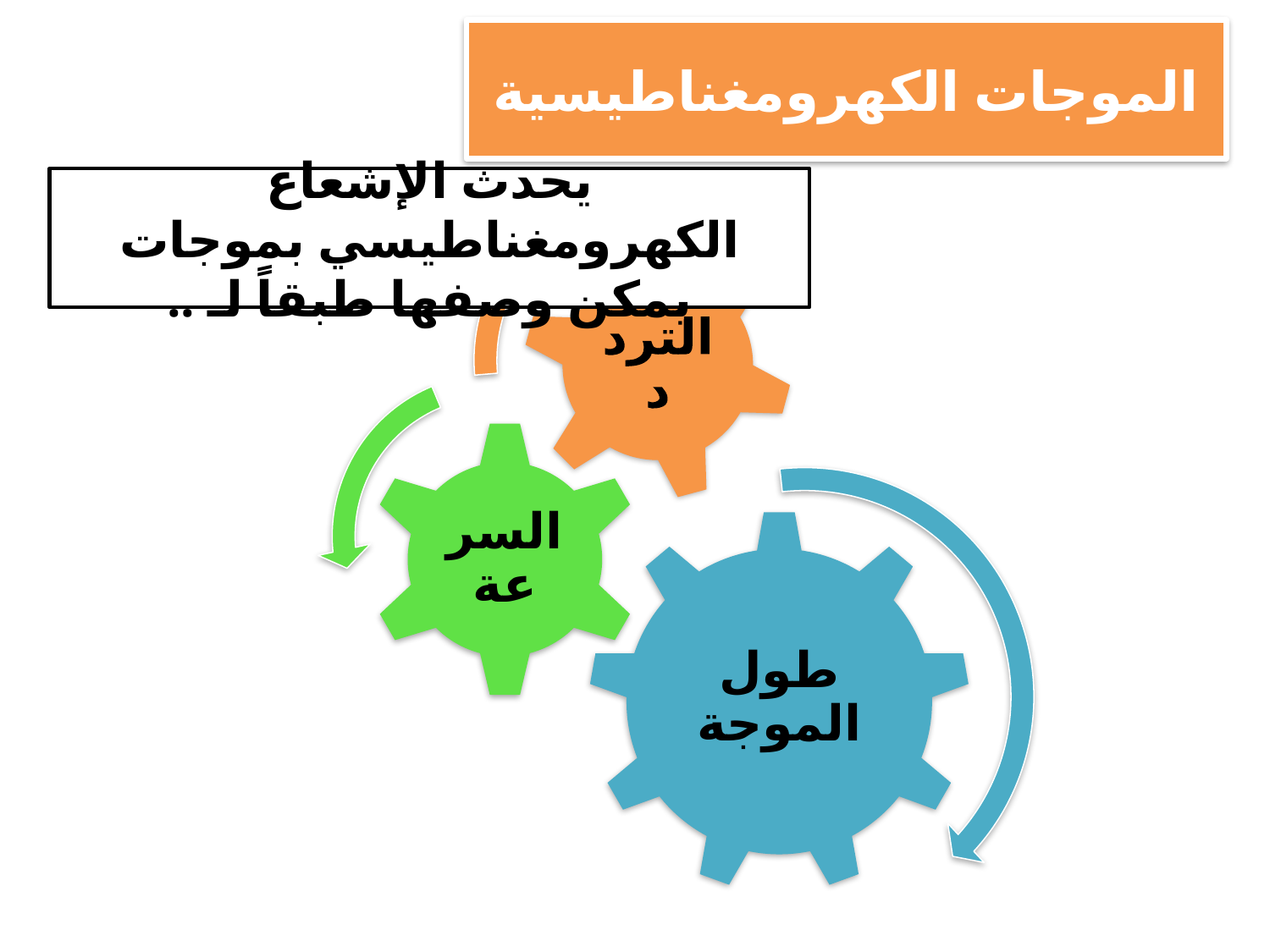

# الموجات الكهرومغناطيسية
يحدث الإشعاع الكهرومغناطيسي بموجات يمكن وصفها طبقاً لـ ..
طول الموجة
السرعة
التردد